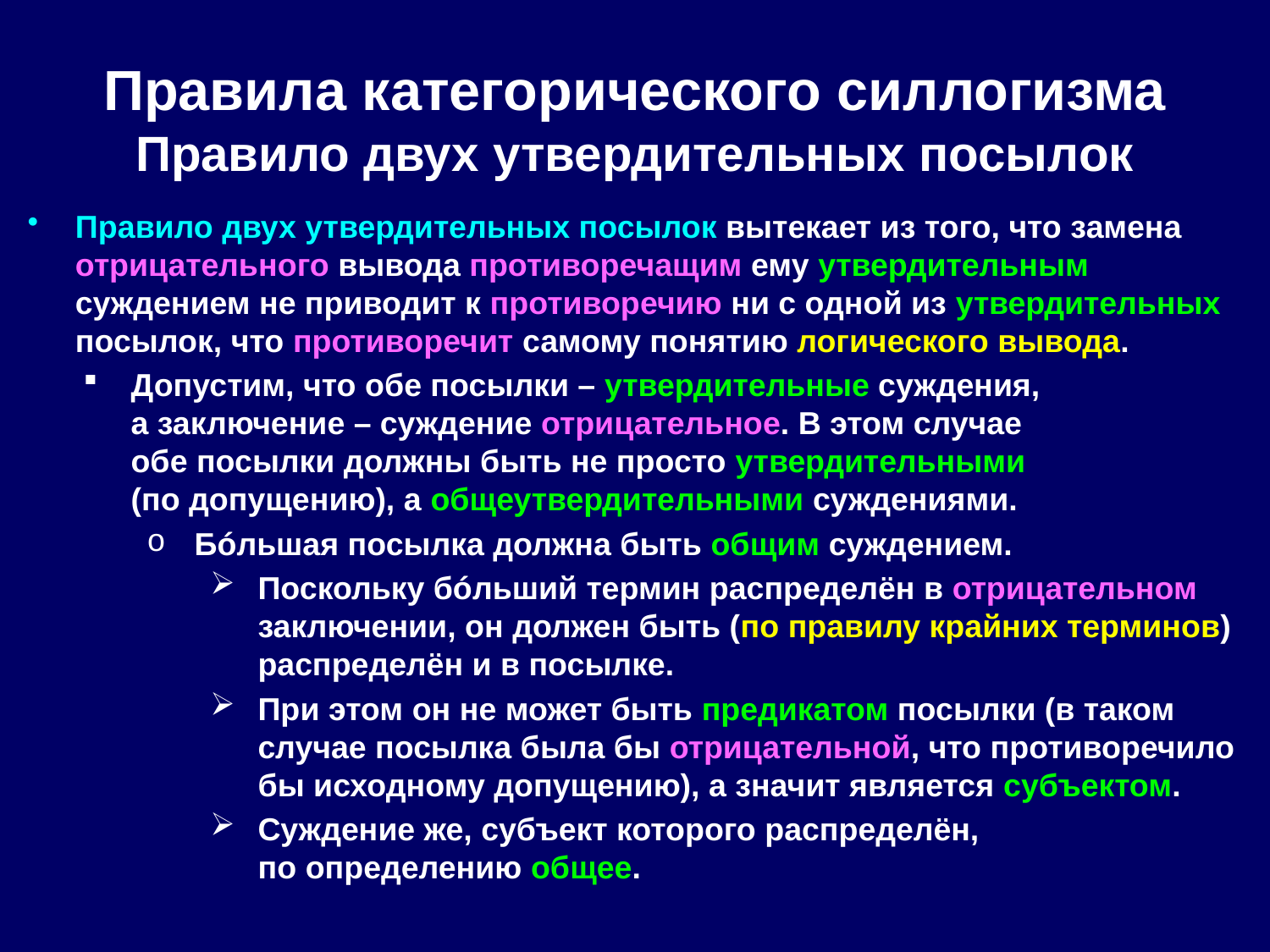

# Правила категорического силлогизма Правило двух утвердительных посылок
Правило двух утвердительных посылок вытекает из того, что замена отрицательного вывода противоречащим ему утвердительным суждением не приводит к противоречию ни с одной из утвердительных посылок, что противоречит самому понятию логического вывода.
Допустим, что обе посылки – утвердительные суждения,
а заключение – суждение отрицательное. В этом случае
обе посылки должны быть не просто утвердительными
(по допущению), а общеутвердительными суждениями.
Бóльшая посылка должна быть общим суждением.
Поскольку бóльший термин распределён в отрицательном заключении, он должен быть (по правилу крайних терминов) распределён и в посылке.
При этом он не может быть предикатом посылки (в таком случае посылка была бы отрицательной, что противоречило бы исходному допущению), а значит является субъектом.
Суждение же, субъект которого распределён,
по определению общее.